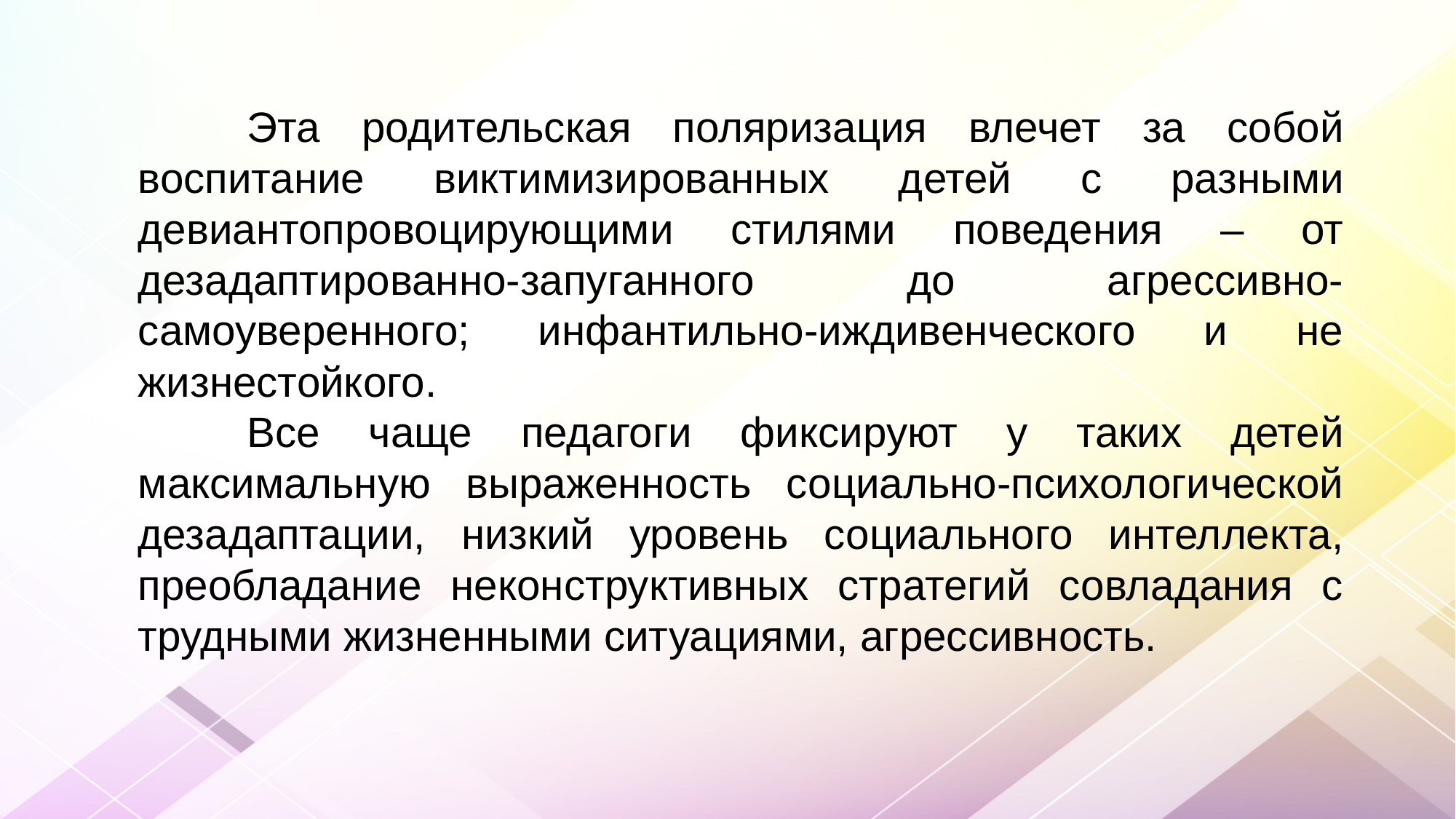

Эта родительская поляризация влечет за собой воспитание виктимизированных детей с разными девиантопровоцирующими стилями поведения – от дезадаптированно-запуганного до агрессивно-самоуверенного; инфантильно-иждивенческого и не жизнестойкого.
	Все чаще педагоги фиксируют у таких детей максимальную выраженность социально-психологической дезадаптации, низкий уровень социального интеллекта, преобладание неконструктивных стратегий совладания с трудными жизненными ситуациями, агрессивность.